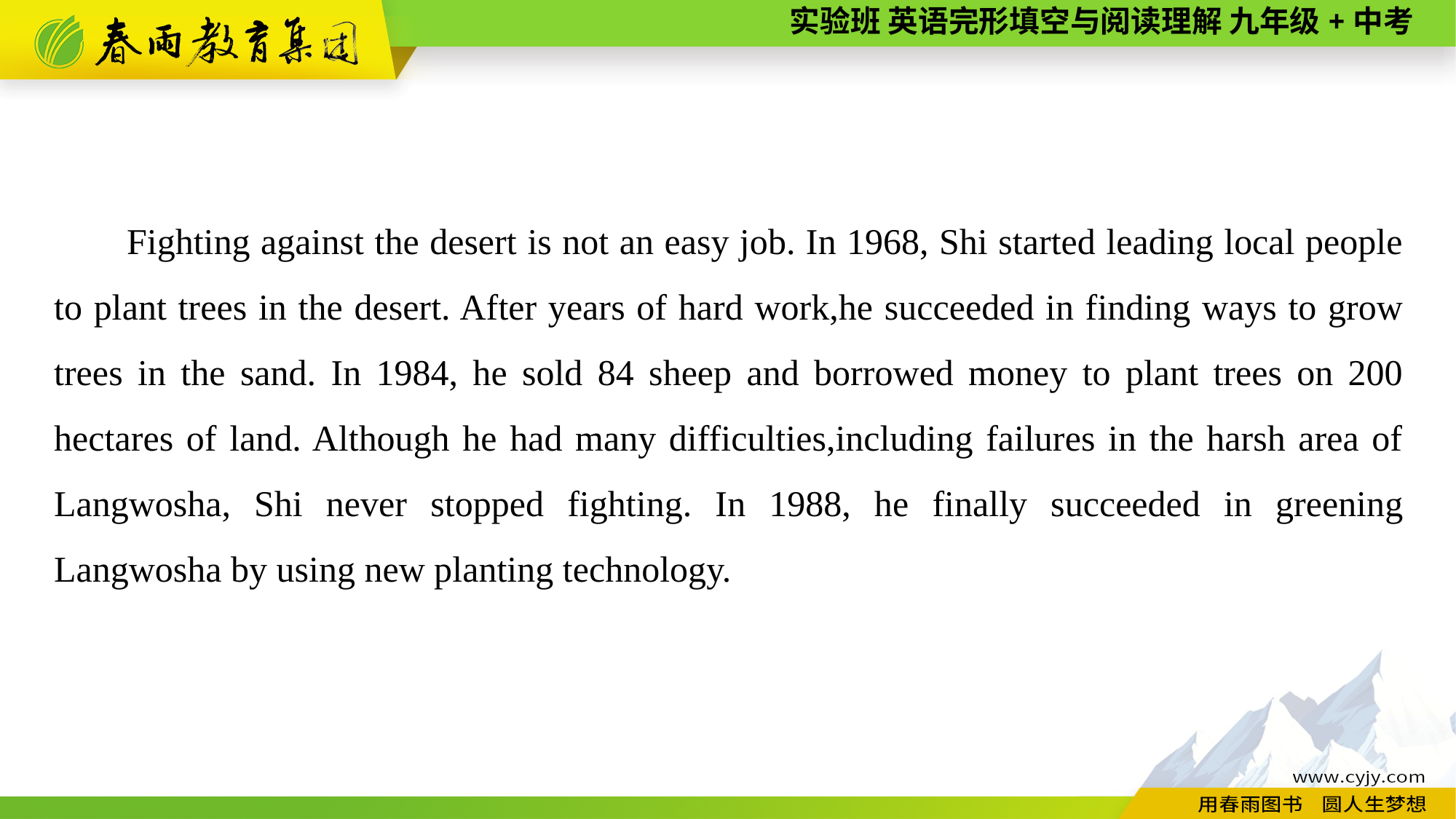

Fighting against the desert is not an easy job. In 1968, Shi started leading local people to plant trees in the desert. After years of hard work,he succeeded in finding ways to grow trees in the sand. In 1984, he sold 84 sheep and borrowed money to plant trees on 200 hectares of land. Although he had many difficulties,including failures in the harsh area of Langwosha, Shi never stopped fighting. In 1988, he finally succeeded in greening Langwosha by using new planting technology.